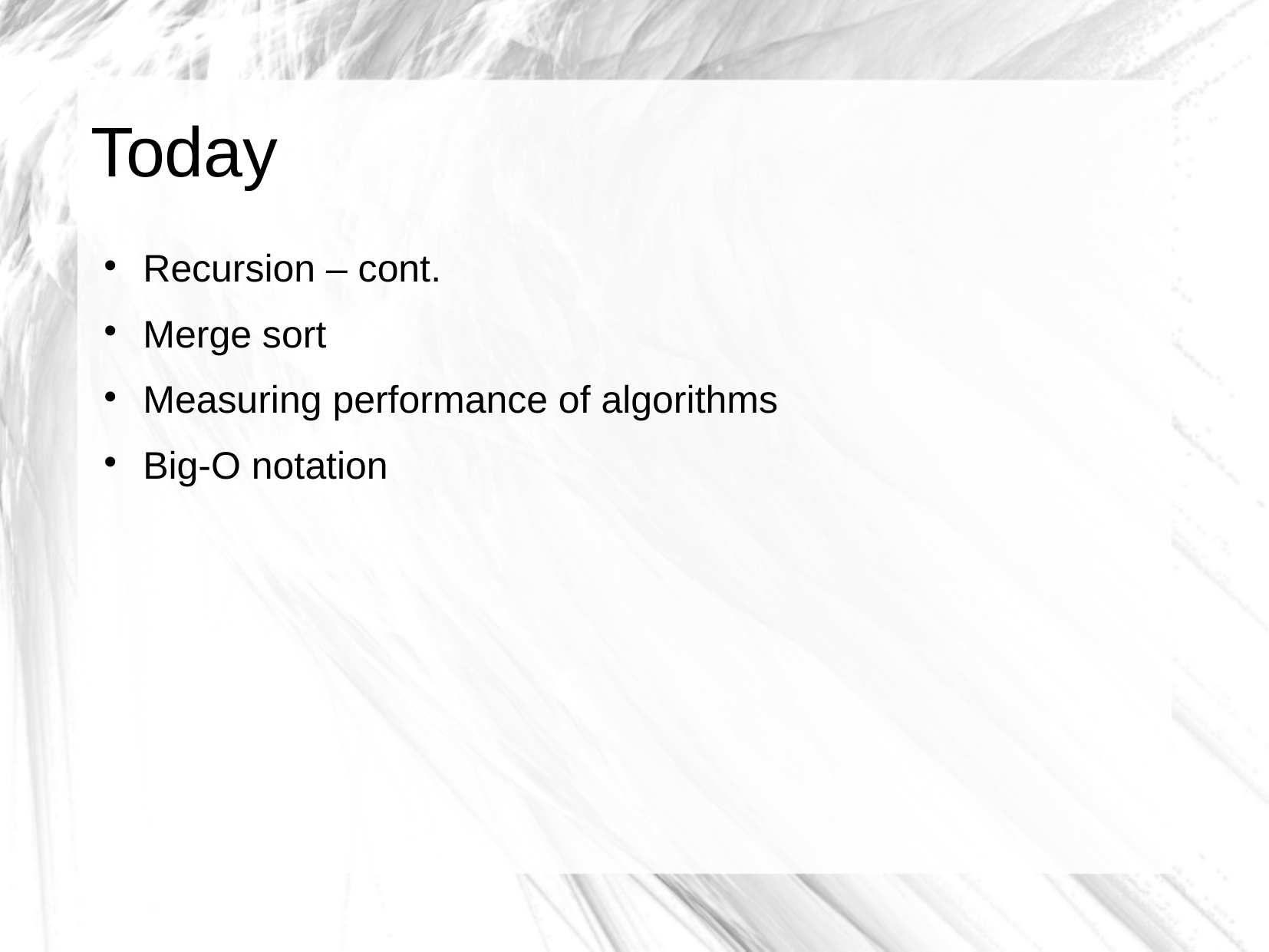

# Today
Recursion – cont.
Merge sort
Measuring performance of algorithms
Big-O notation